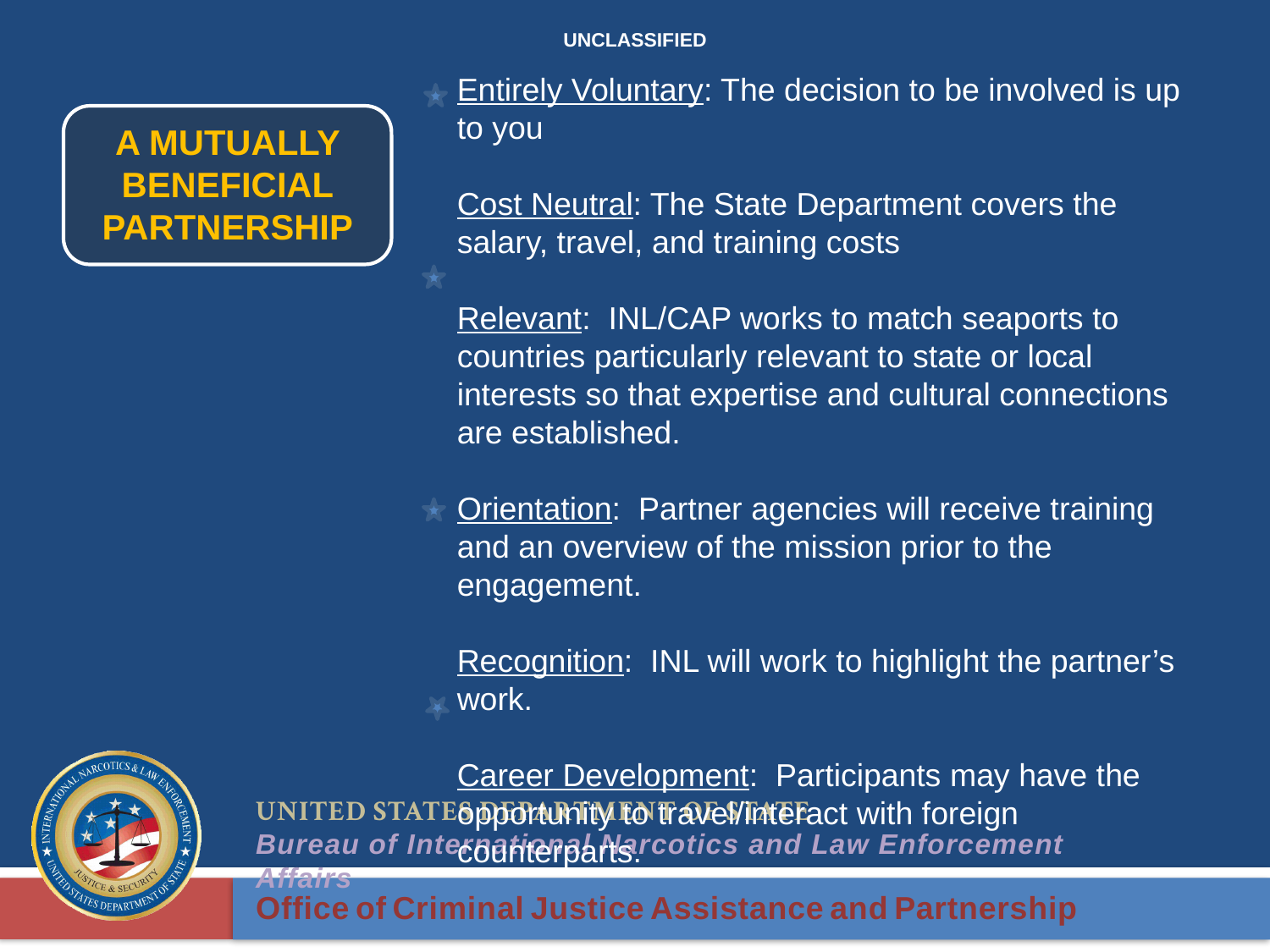

Entirely Voluntary: The decision to be involved is up to you

Cost Neutral: The State Department covers the salary, travel, and training costs

Relevant:  INL/CAP works to match seaports to countries particularly relevant to state or local interests so that expertise and cultural connections are established.

Orientation:  Partner agencies will receive training and an overview of the mission prior to the engagement.

Recognition:  INL will work to highlight the partner’s work.

Career Development:  Participants may have the opportunity to travel/interact with foreign counterparts.

A Mutually Beneficial Partnership